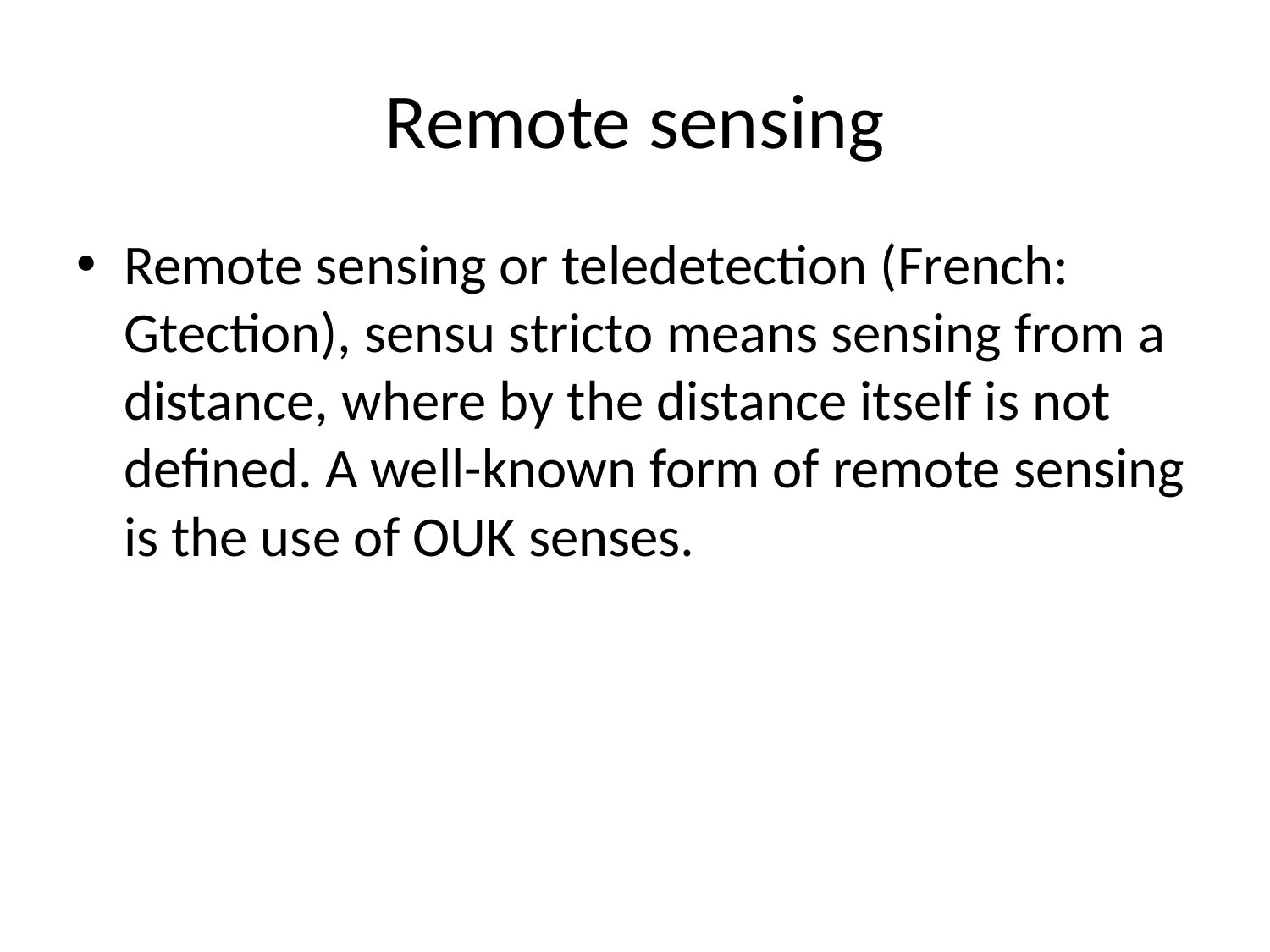

# Remote sensing
Remote sensing or teledetection (French: Gtection), sensu stricto means sensing from a distance, where by the distance itself is not defined. A well-known form of remote sensing is the use of OUK senses.